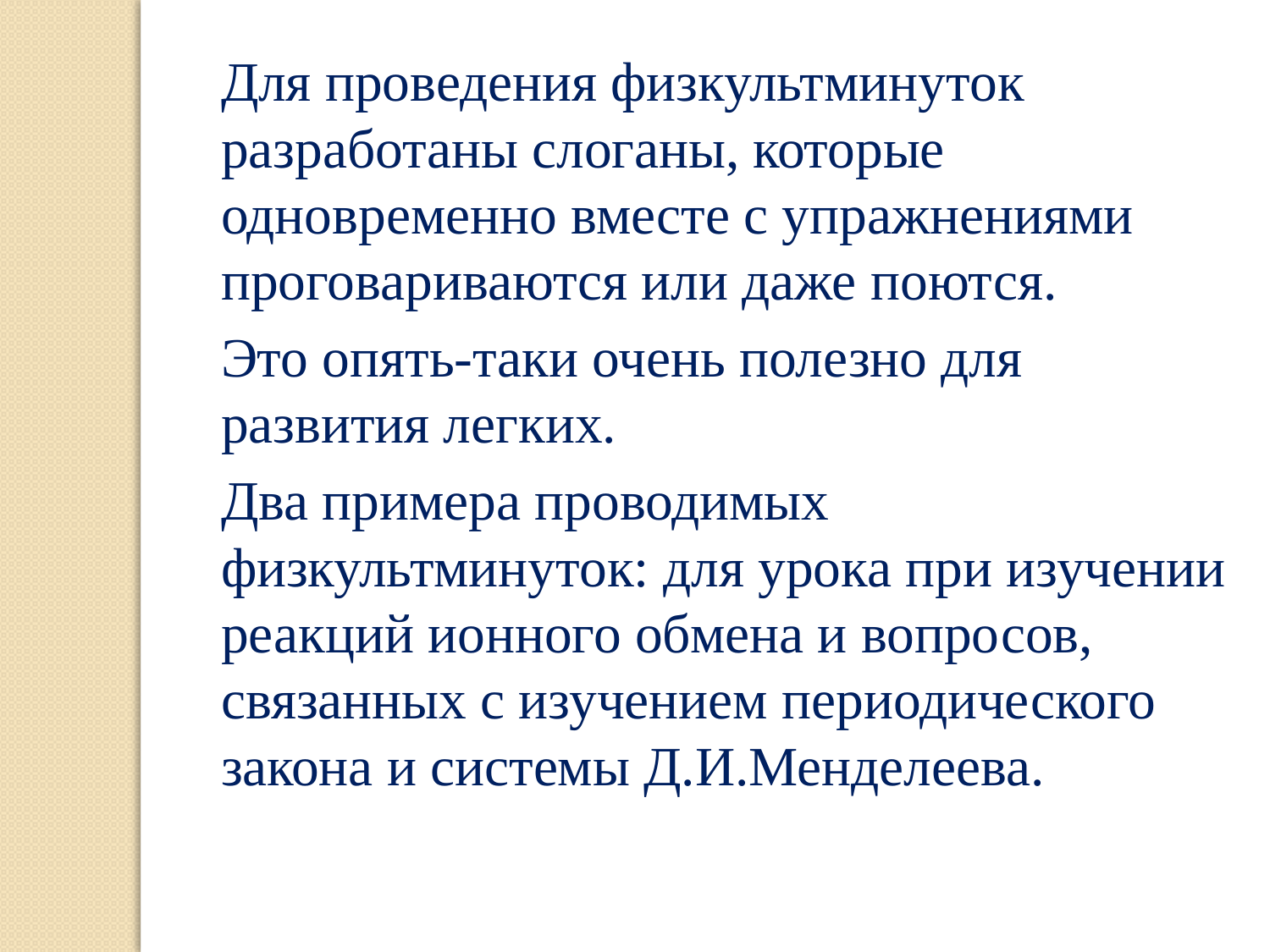

Для проведения физкультминуток разработаны слоганы, которые одновременно вместе с упражнениями проговариваются или даже поются.
	Это опять-таки очень полезно для развития легких.
	Два примера проводимых физкультминуток: для урока при изучении реакций ионного обмена и вопросов, связанных с изучением периодического закона и системы Д.И.Менделеева.